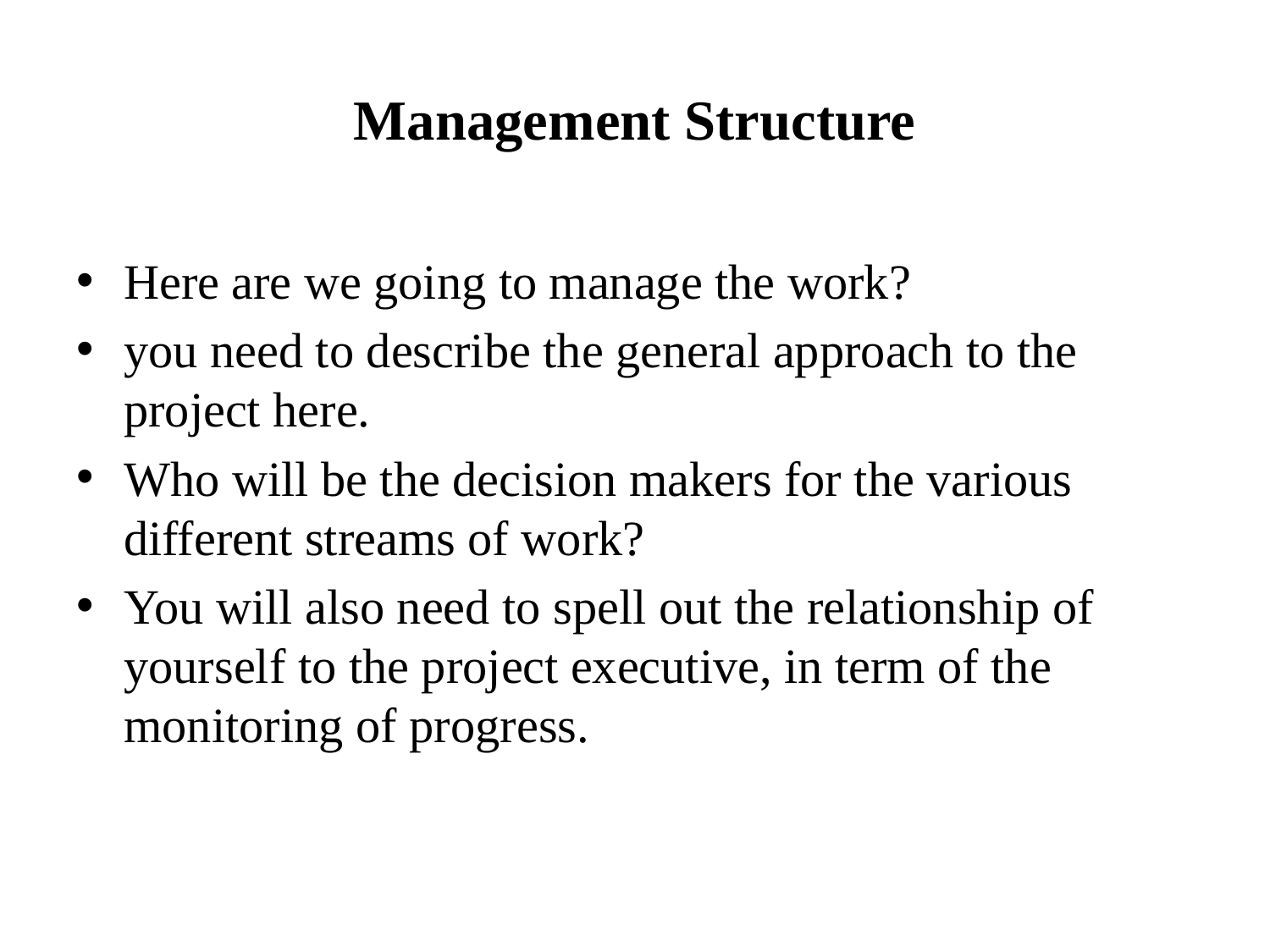

# Management Structure
Here are we going to manage the work?
you need to describe the general approach to the project here.
Who will be the decision makers for the various different streams of work?
You will also need to spell out the relationship of yourself to the project executive, in term of the monitoring of progress.